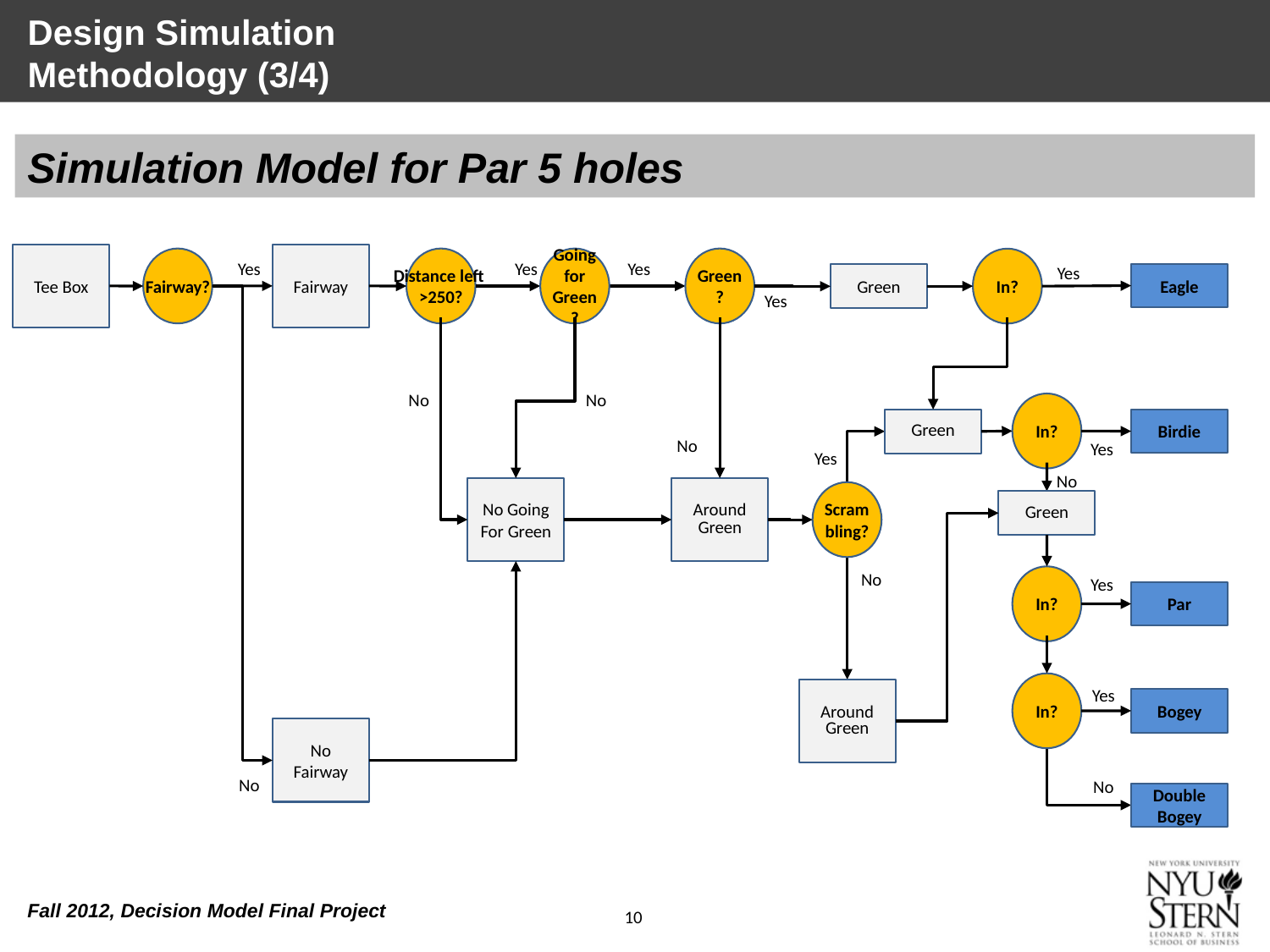

# Design Simulation Methodology (3/4)

Simulation Model for Par 5 holes
Tee Box
Fairway
Fairway?
Distance left
>250?
Going for Green?
Green?
In?
Yes
Yes
Yes
Yes
Eagle
Green
Yes
No
No
In?
Birdie
Green
No
Yes
Yes
No
No Going For Green
Around Green
Scrambling?
Green
No
In?
Yes
Par
In?
Yes
Around Green
Bogey
No Fairway
No
No
Double Bogey